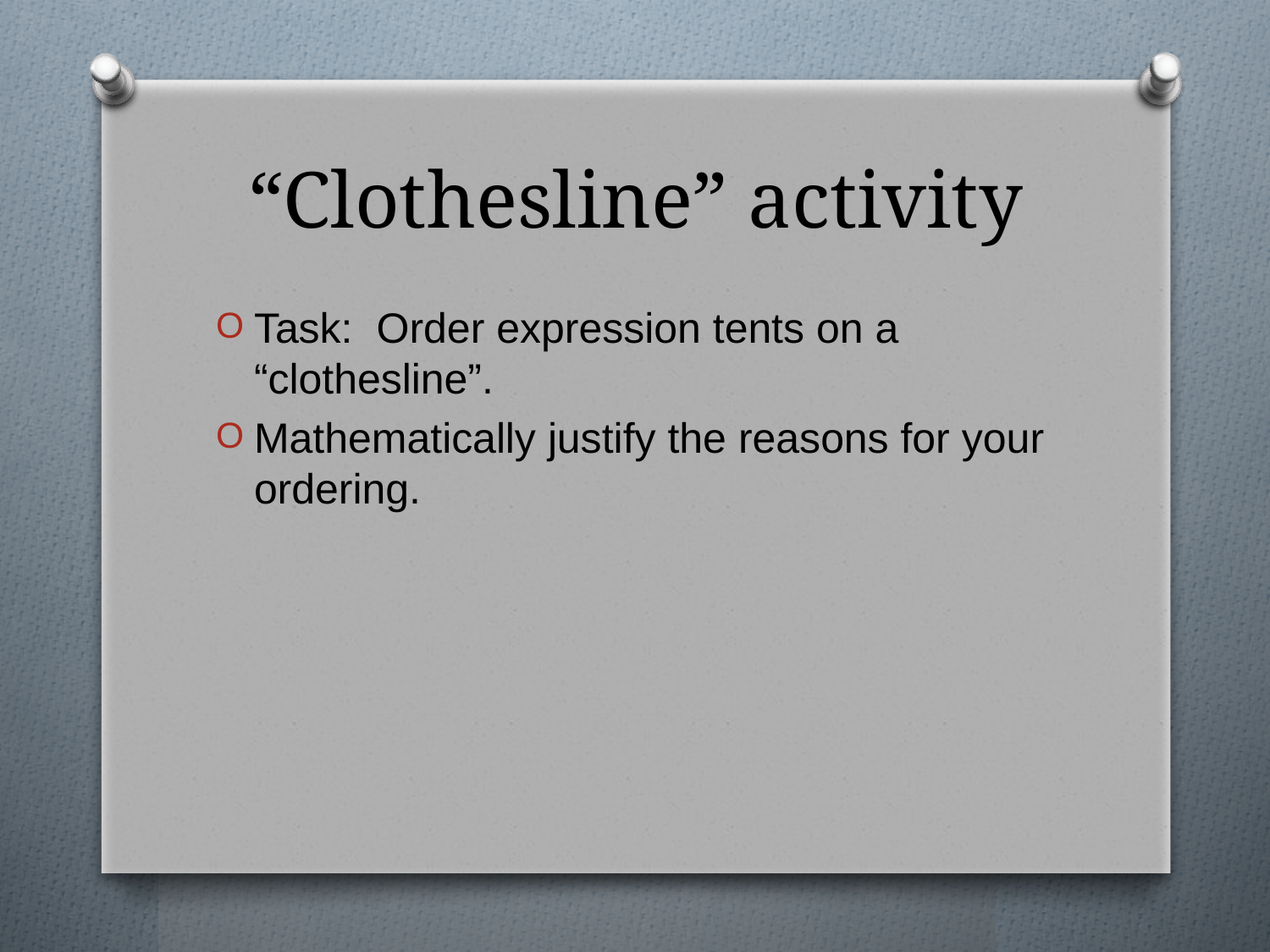

# “Clothesline” activity
Task:  Order expression tents on a “clothesline”.
Mathematically justify the reasons for your ordering.